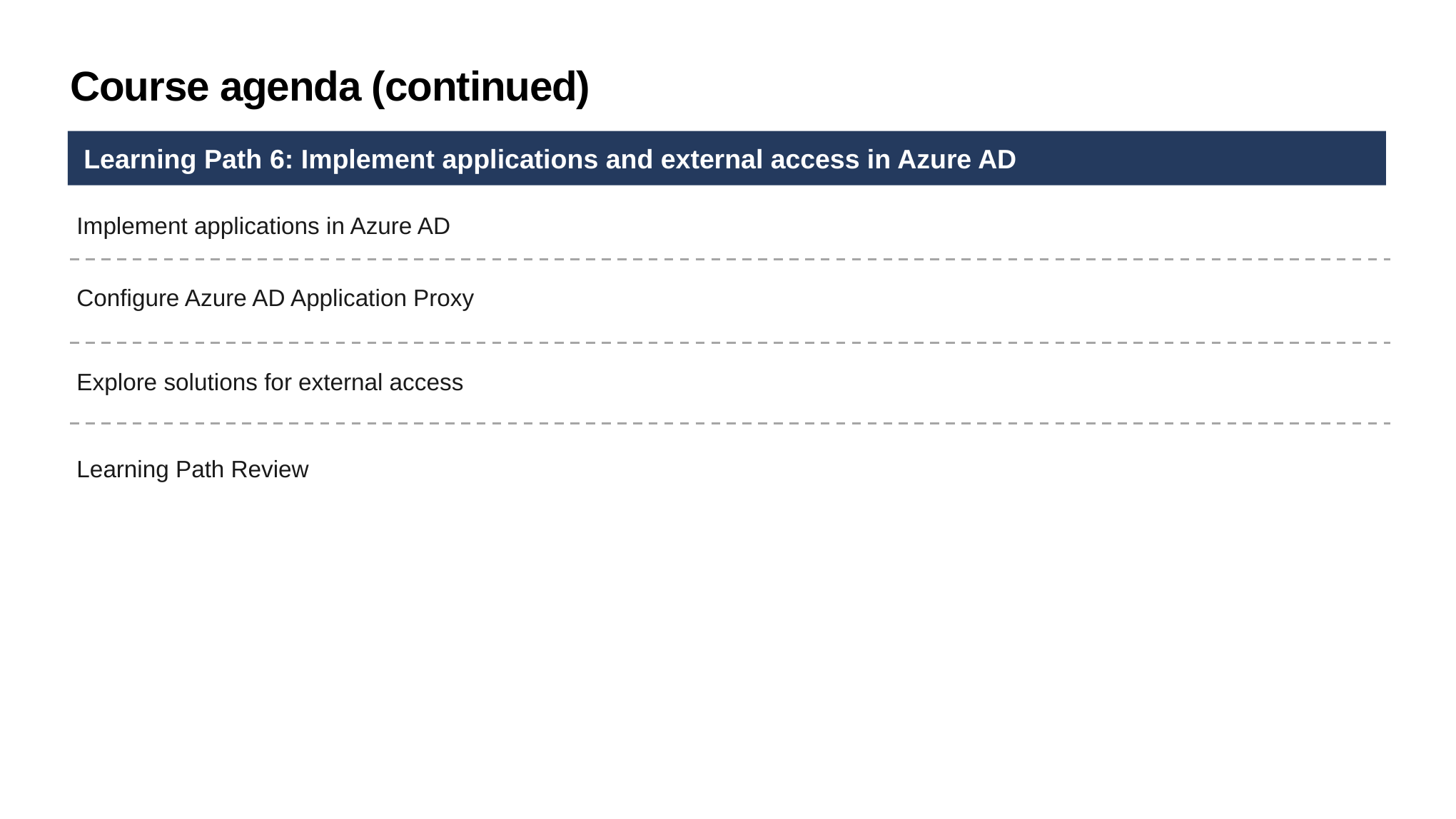

# Course agenda (continued)
Learning Path 6: Implement applications and external access in Azure AD
Implement applications in Azure AD
Configure Azure AD Application Proxy
Explore solutions for external access
Learning Path Review